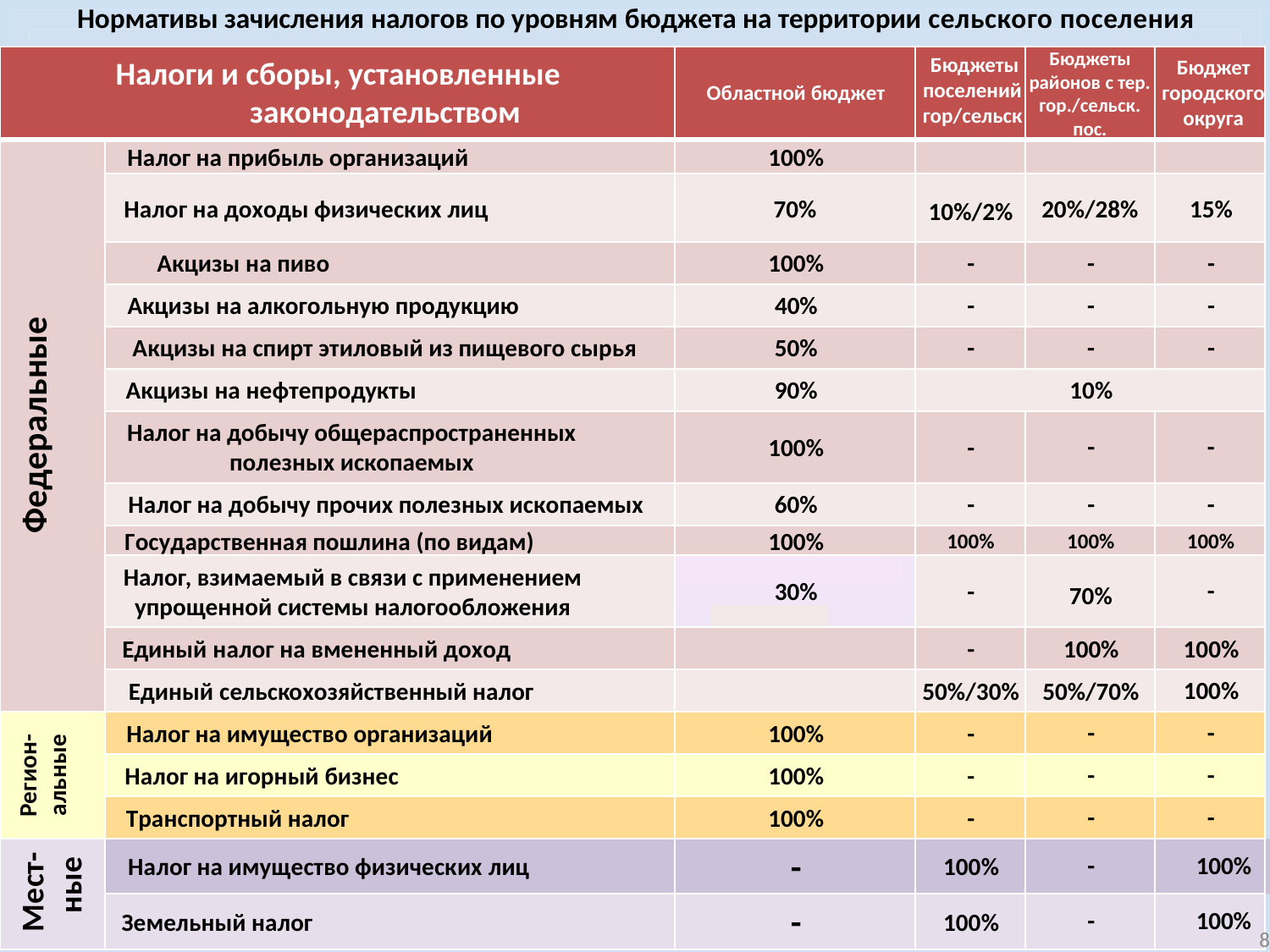

Нормативы зачисления налогов по уровням бюджета на территории сельского поселения

Бюджеты районов с тер. гор./сельск. пос.

Бюджеты поселений гор/сельск
Налоги и сборы, установленные законодательством
Бюджет городского округа
Областной бюджет

Налог на прибыль организаций
100%

70%

20%/28%

Налог на доходы физических лиц
15%
10%/2%

Акцизы на пиво
100%
-
-
-

Акцизы на алкогольную продукцию
40%
-
-
-
Федеральные

Акцизы на спирт этиловый из пищевого сырья
50%
-
-
-

Акцизы на нефтепродукты
90%
10%

Налог на добычу общераспространенных полезных ископаемых
-
-
100%
-

-
-
Налог на добычу прочих полезных ископаемых
60%
-
100%

Государственная пошлина (по видам)

100%
100%
100%

Налог, взимаемый в связи с применением упрощенной системы налогообложения

-
30%
-
70%

100%
Единый налог на вмененный доход
-
100%

100%
Единый сельскохозяйственный налог
50%/30%
50%/70%

-
-
Налог на имущество организаций
100%
-
Регион- альные

-
-
Налог на игорный бизнес
100%
-

-
-
Транспортный налог
100%
-

-
Мест- ные
-
100%
Налог на имущество физических лиц
100%
8

-
-
100%
Земельный налог
100%
8